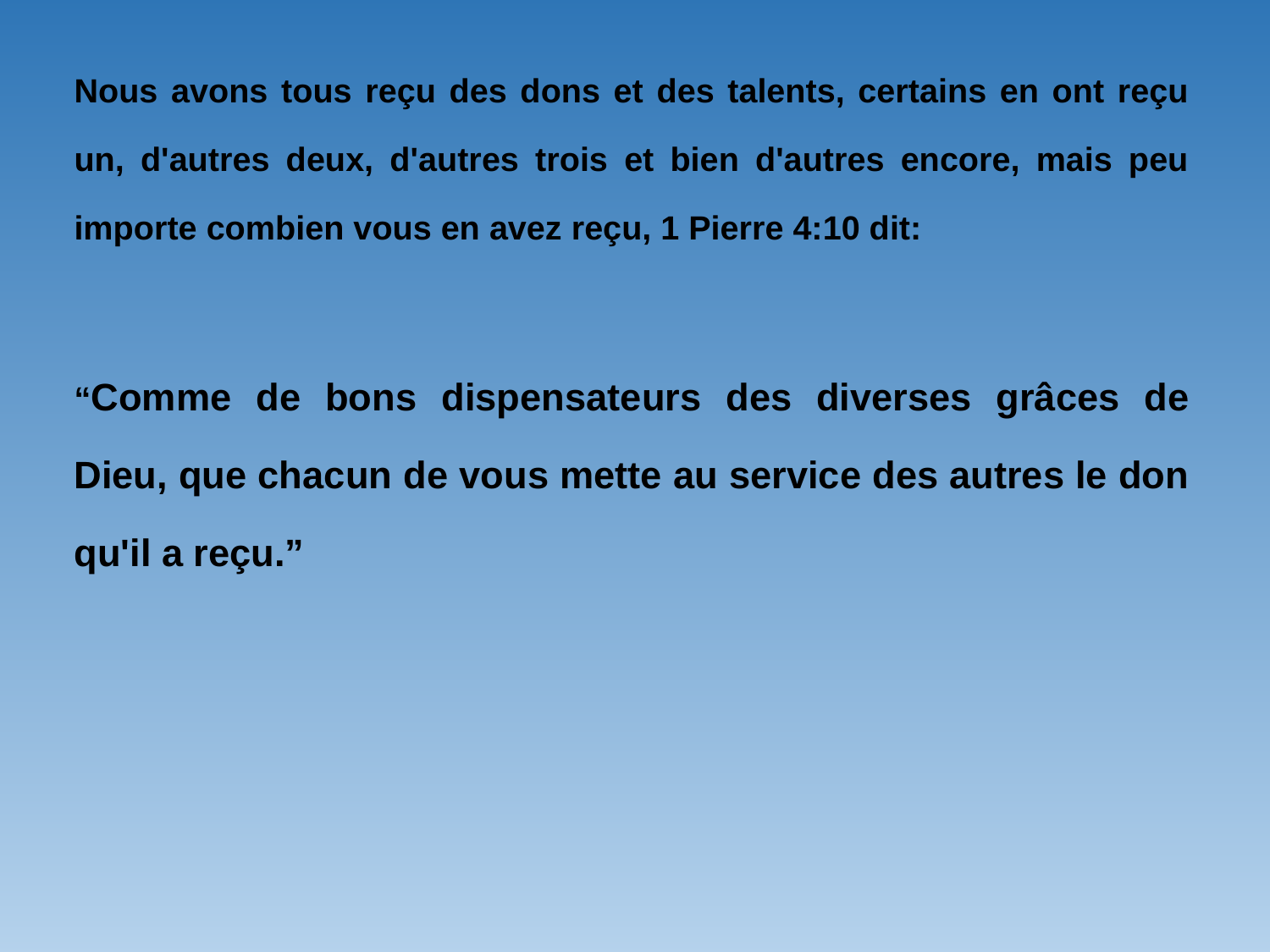

Nous avons tous reçu des dons et des talents, certains en ont reçu un, d'autres deux, d'autres trois et bien d'autres encore, mais peu importe combien vous en avez reçu, 1 Pierre 4:10 dit:

“Comme de bons dispensateurs des diverses grâces de Dieu, que chacun de vous mette au service des autres le don qu'il a reçu.”